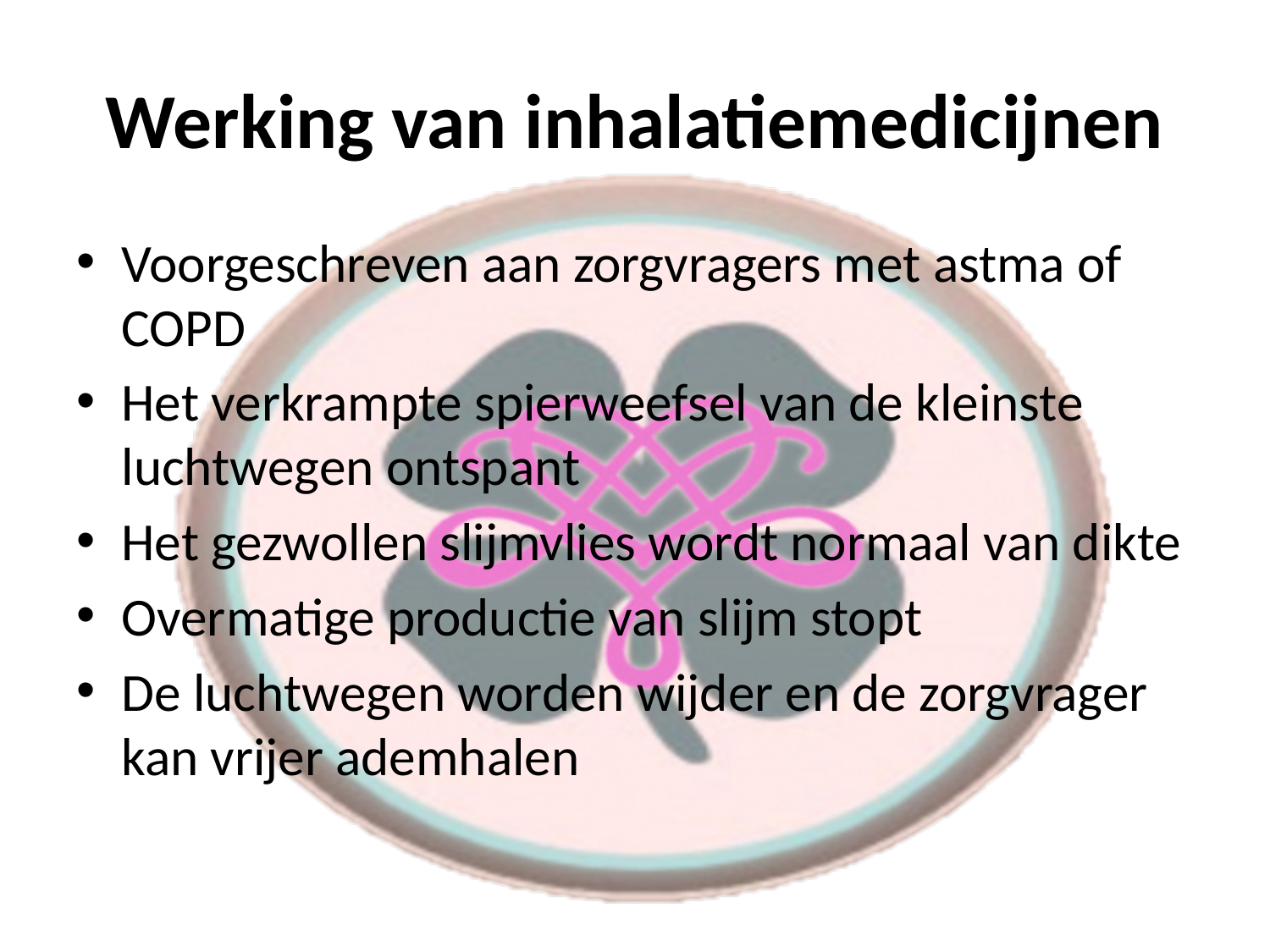

# Werking van inhalatiemedicijnen
Voorgeschreven aan zorgvragers met astma of COPD
Het verkrampte spierweefsel van de kleinste luchtwegen ontspant
Het gezwollen slijmvlies wordt normaal van dikte
Overmatige productie van slijm stopt
De luchtwegen worden wijder en de zorgvrager kan vrijer ademhalen